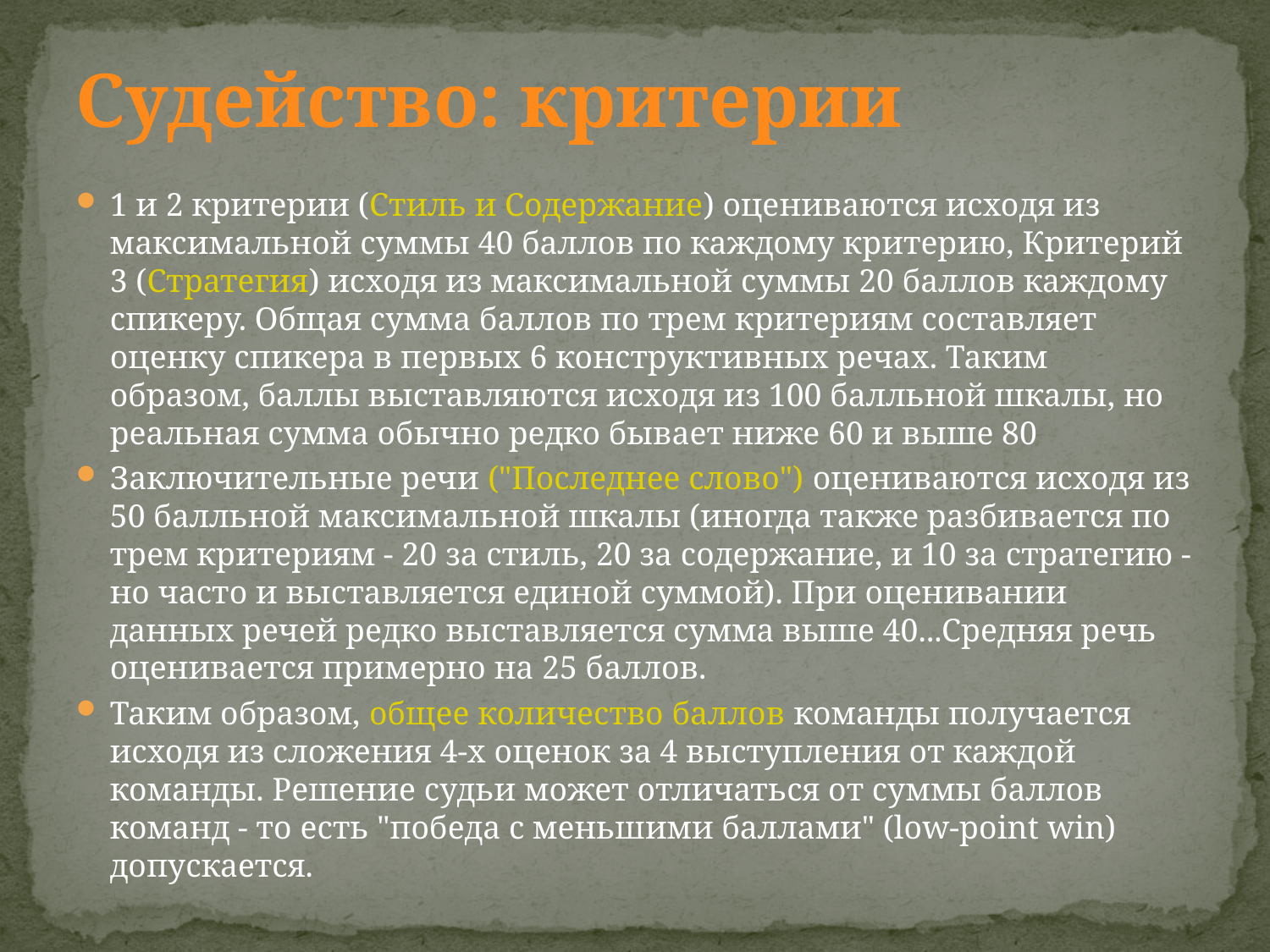

# Судейство: критерии
1 и 2 критерии (Стиль и Содержание) оцениваются исходя из максимальной суммы 40 баллов по каждому критерию, Критерий 3 (Стратегия) исходя из максимальной суммы 20 баллов каждому спикеру. Общая сумма баллов по трем критериям составляет оценку спикера в первых 6 конструктивных речах. Таким образом, баллы выставляются исходя из 100 балльной шкалы, но реальная сумма обычно редко бывает ниже 60 и выше 80
Заключительные речи ("Последнее слово") оцениваются исходя из 50 балльной максимальной шкалы (иногда также разбивается по трем критериям - 20 за стиль, 20 за содержание, и 10 за стратегию - но часто и выставляется единой суммой). При оценивании данных речей редко выставляется сумма выше 40...Средняя речь оценивается примерно на 25 баллов.
Таким образом, общее количество баллов команды получается исходя из сложения 4-х оценок за 4 выступления от каждой команды. Решение судьи может отличаться от суммы баллов команд - то есть "победа с меньшими баллами" (low-point win) допускается.